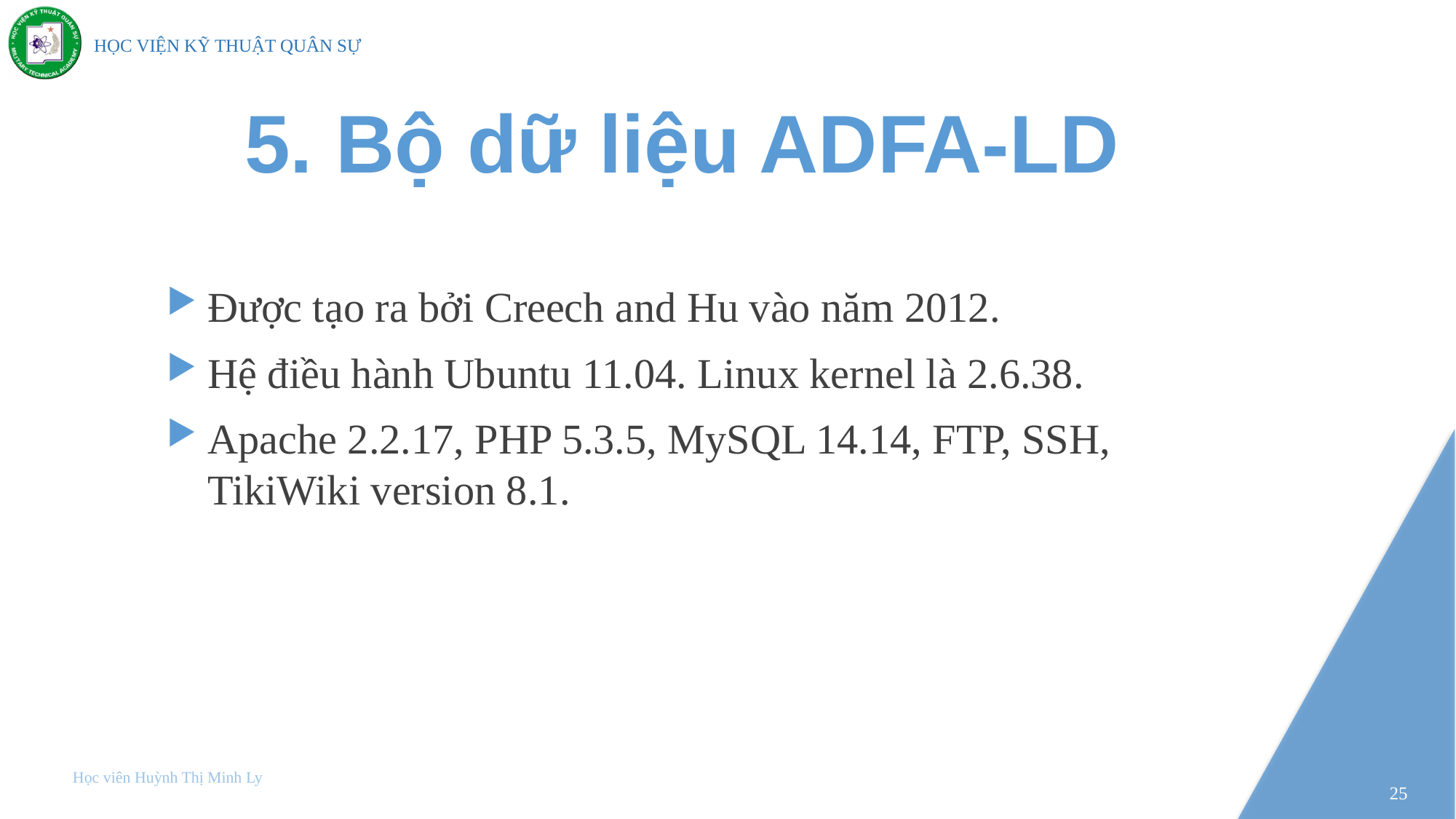

# 5. Bộ dữ liệu ADFA-LD
Được tạo ra bởi Creech and Hu vào năm 2012.
Hệ điều hành Ubuntu 11.04. Linux kernel là 2.6.38.
Apache 2.2.17, PHP 5.3.5, MySQL 14.14, FTP, SSH, TikiWiki version 8.1.

Học viên Huỳnh Thị Minh Ly
25